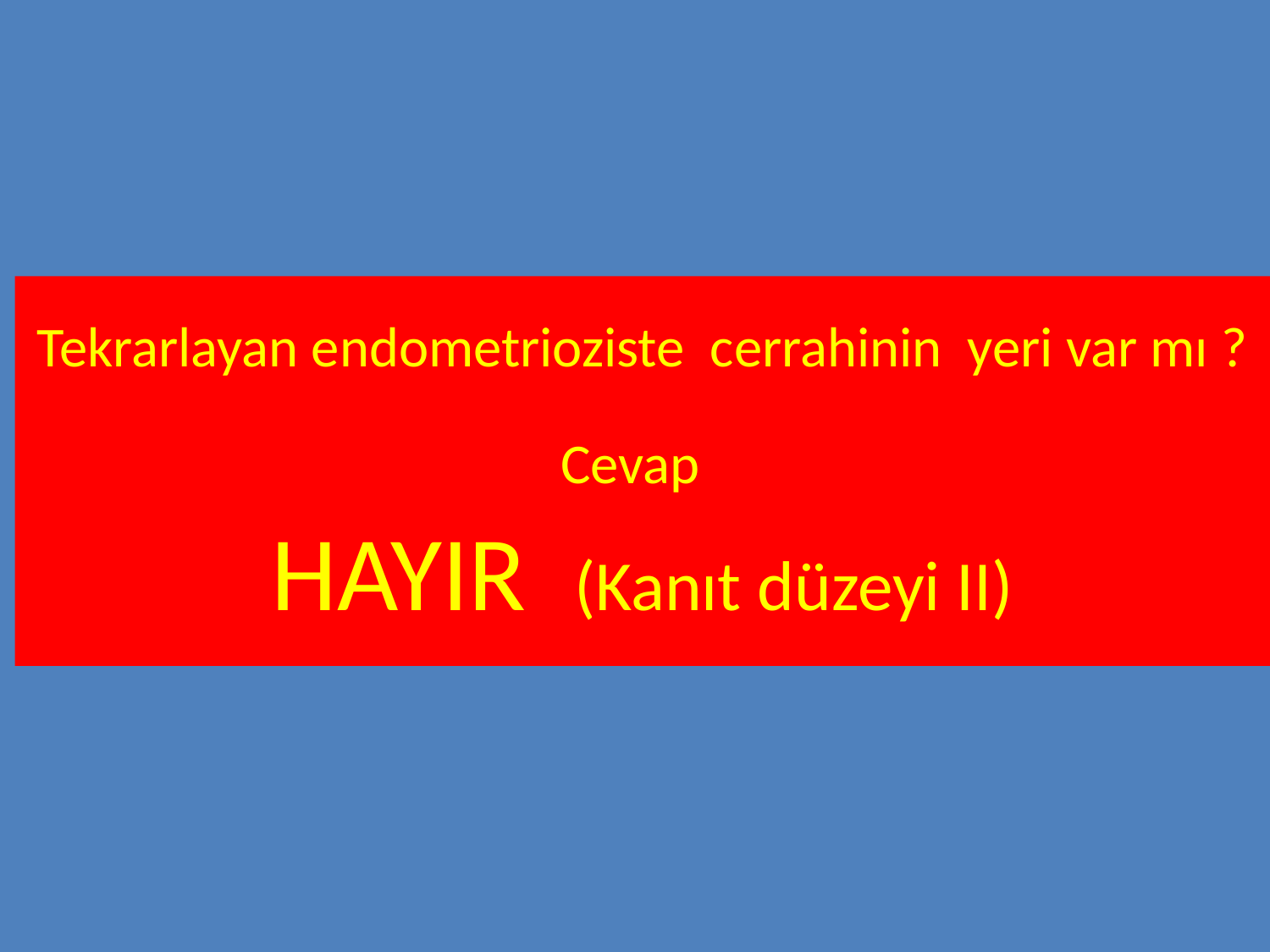

# Tekrarlayan endometrioziste  cerrahinin  yeri var mı ? Cevap HAYIR  (Kanıt düzeyi II)